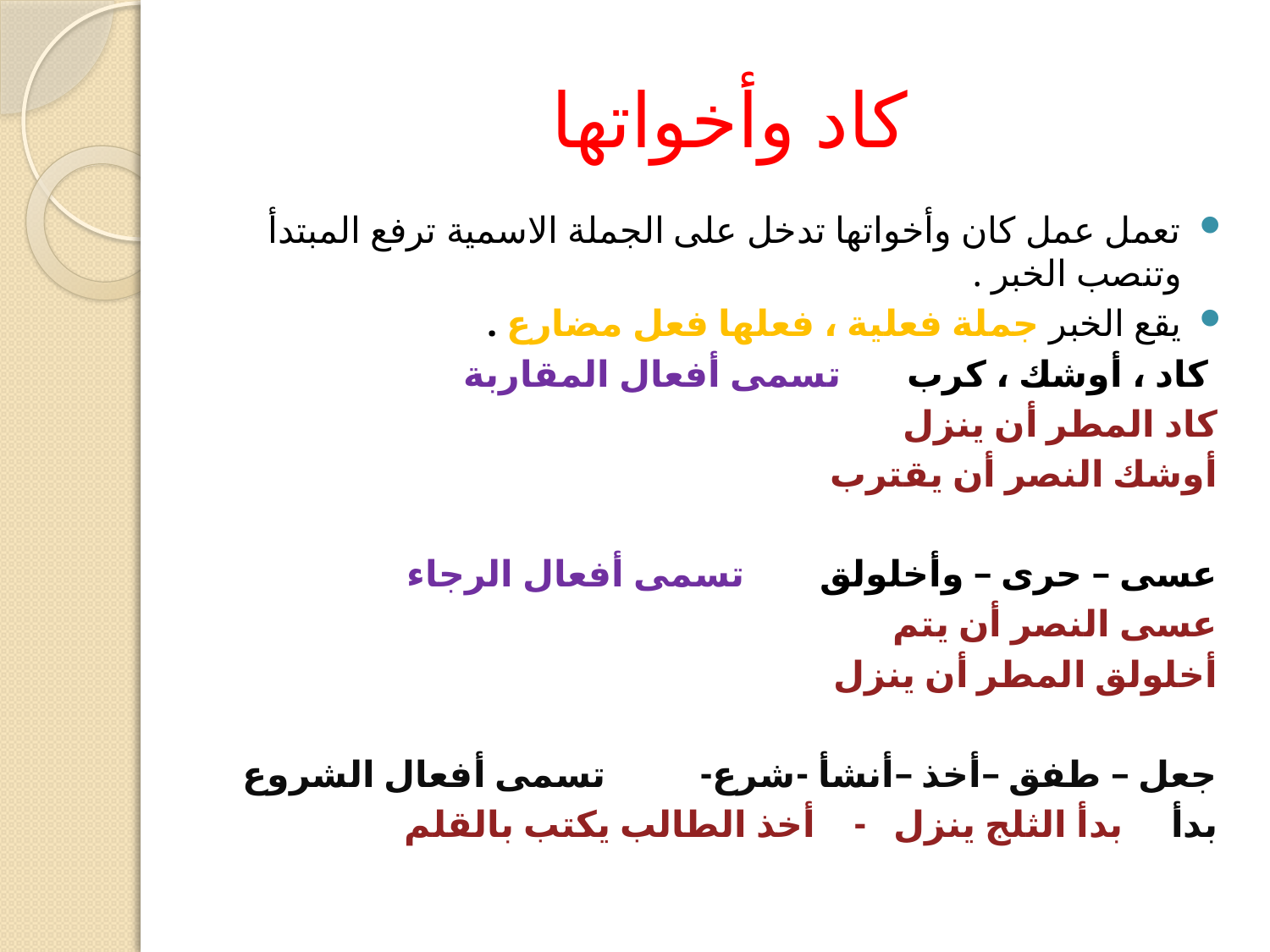

# كاد وأخواتها
تعمل عمل كان وأخواتها تدخل على الجملة الاسمية ترفع المبتدأ وتنصب الخبر .
يقع الخبر جملة فعلية ، فعلها فعل مضارع .
 كاد ، أوشك ، كرب       تسمى أفعال المقاربة
كاد المطر أن ينزل
أوشك النصر أن يقترب

عسى – حرى – وأخلولق        تسمى أفعال الرجاء
عسى النصر أن يتم
أخلولق المطر أن ينزل

جعل – طفق –أخذ –أنشأ -شرع-          تسمى أفعال الشروع
بدأ     بدأ الثلج ينزل   -    أخذ الطالب يكتب بالقلم